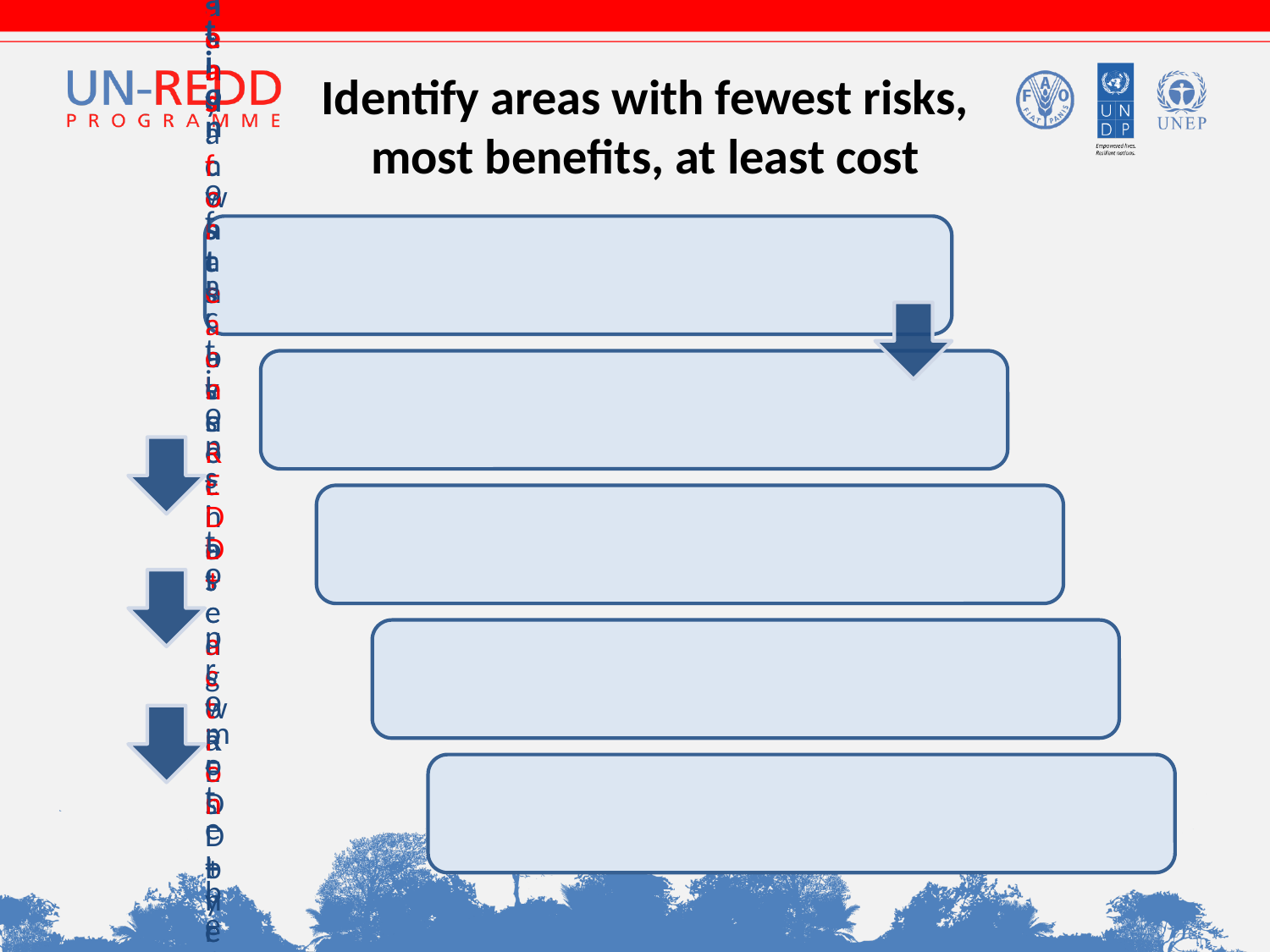

# Identify areas with fewest risks, most benefits, at least cost